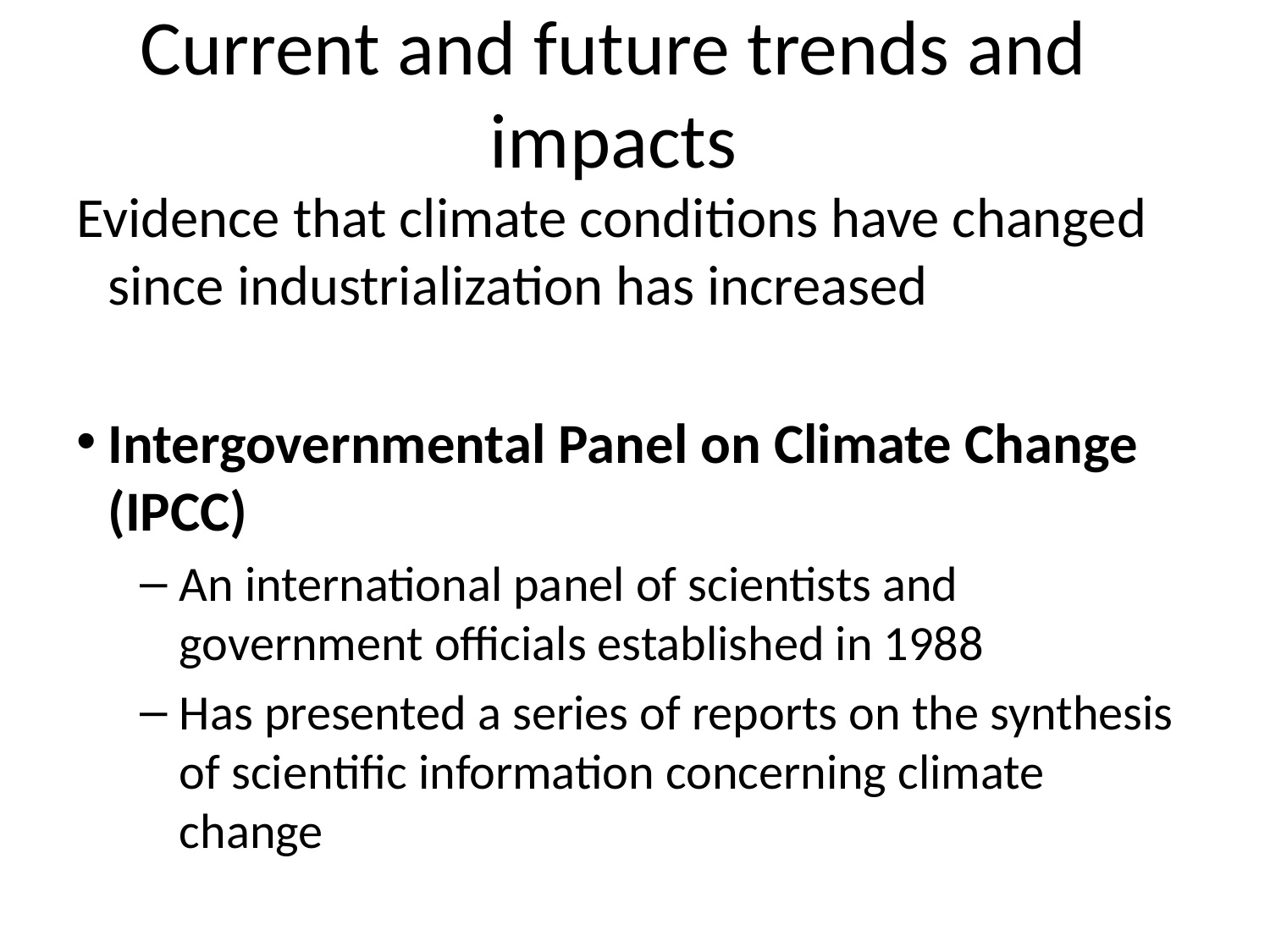

# Current and future trends and impacts
Evidence that climate conditions have changed since industrialization has increased

Intergovernmental Panel on Climate Change (IPCC)
An international panel of scientists and government officials established in 1988
Has presented a series of reports on the synthesis of scientific information concerning climate change